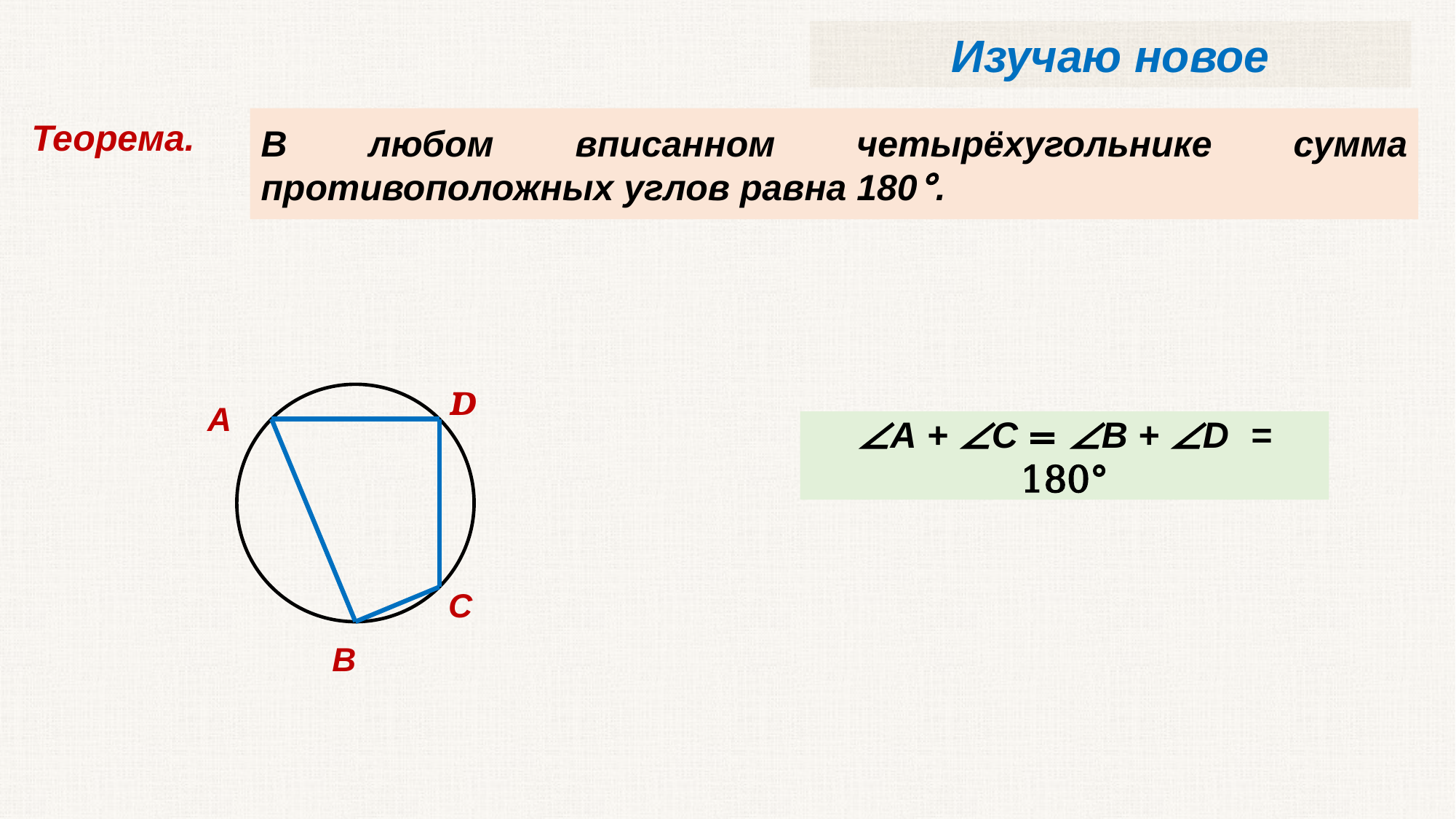

Изучаю новое
Теорема.
В любом вписанном четырёхугольнике сумма противоположных углов равна 180°.
D

А
∠А + ∠С = ∠В + ∠D  = 180°
С
В